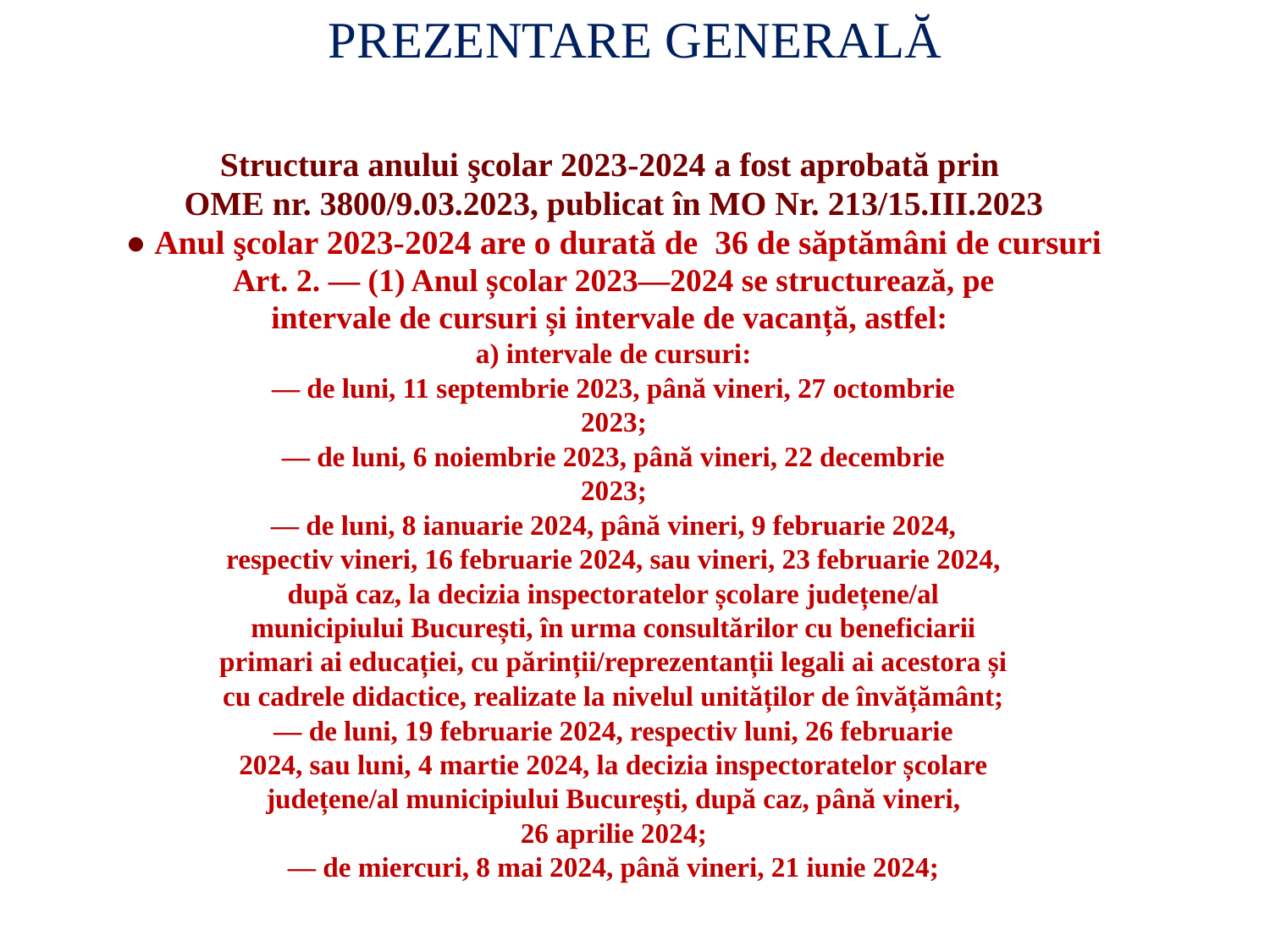

Prezentare generală
Structura anului şcolar 2023-2024 a fost aprobată prin
OME nr. 3800/9.03.2023, publicat în MO Nr. 213/15.III.2023
● Anul şcolar 2023-2024 are o durată de  36 de săptămâni de cursuri
Art. 2. — (1) Anul școlar 2023—2024 se structurează, pe
intervale de cursuri și intervale de vacanță, astfel:
a) intervale de cursuri:
— de luni, 11 septembrie 2023, până vineri, 27 octombrie
2023;
— de luni, 6 noiembrie 2023, până vineri, 22 decembrie
2023;
— de luni, 8 ianuarie 2024, până vineri, 9 februarie 2024,
respectiv vineri, 16 februarie 2024, sau vineri, 23 februarie 2024,
după caz, la decizia inspectoratelor școlare județene/al
municipiului București, în urma consultărilor cu beneficiarii
primari ai educației, cu părinții/reprezentanții legali ai acestora și
cu cadrele didactice, realizate la nivelul unităților de învățământ;
— de luni, 19 februarie 2024, respectiv luni, 26 februarie
2024, sau luni, 4 martie 2024, la decizia inspectoratelor școlare
județene/al municipiului București, după caz, până vineri,
26 aprilie 2024;
— de miercuri, 8 mai 2024, până vineri, 21 iunie 2024;

2
2